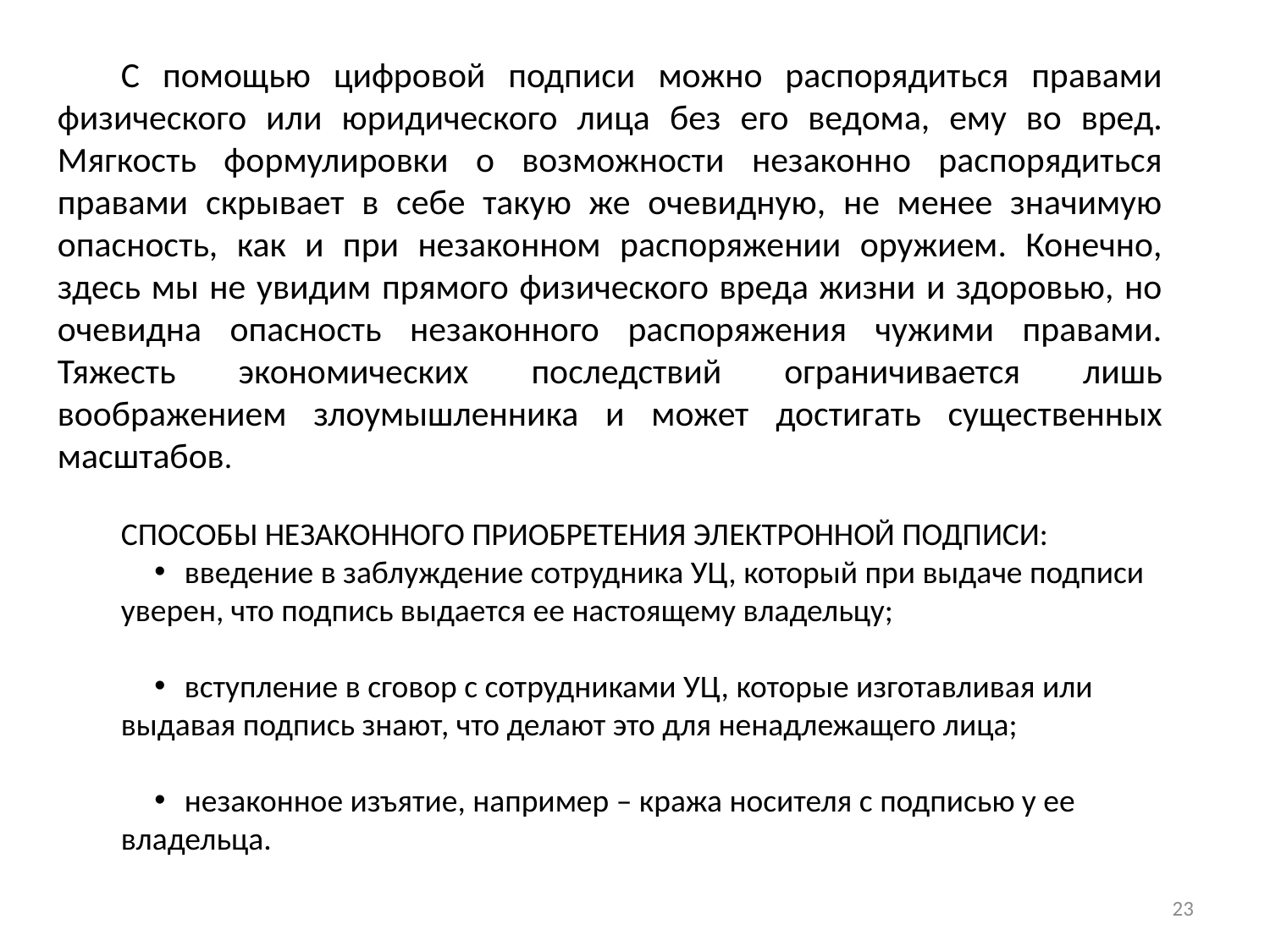

С помощью цифровой подписи можно распорядиться правами физического или юридического лица без его ведома, ему во вред. Мягкость формулировки о возможности незаконно распорядиться правами скрывает в себе такую же очевидную, не менее значимую опасность, как и при незаконном распоряжении оружием. Конечно, здесь мы не увидим прямого физического вреда жизни и здоровью, но очевидна опасность незаконного распоряжения чужими правами. Тяжесть экономических последствий ограничивается лишь воображением злоумышленника и может достигать существенных масштабов.

СПОСОБЫ НЕЗАКОННОГО ПРИОБРЕТЕНИЯ ЭЛЕКТРОННОЙ ПОДПИСИ:
введение в заблуждение сотрудника УЦ, который при выдаче подписи уверен, что подпись выдается ее настоящему владельцу;

вступление в сговор с сотрудниками УЦ, которые изготавливая или выдавая подпись знают, что делают это для ненадлежащего лица;

незаконное изъятие, например – кража носителя с подписью у ее владельца.

23